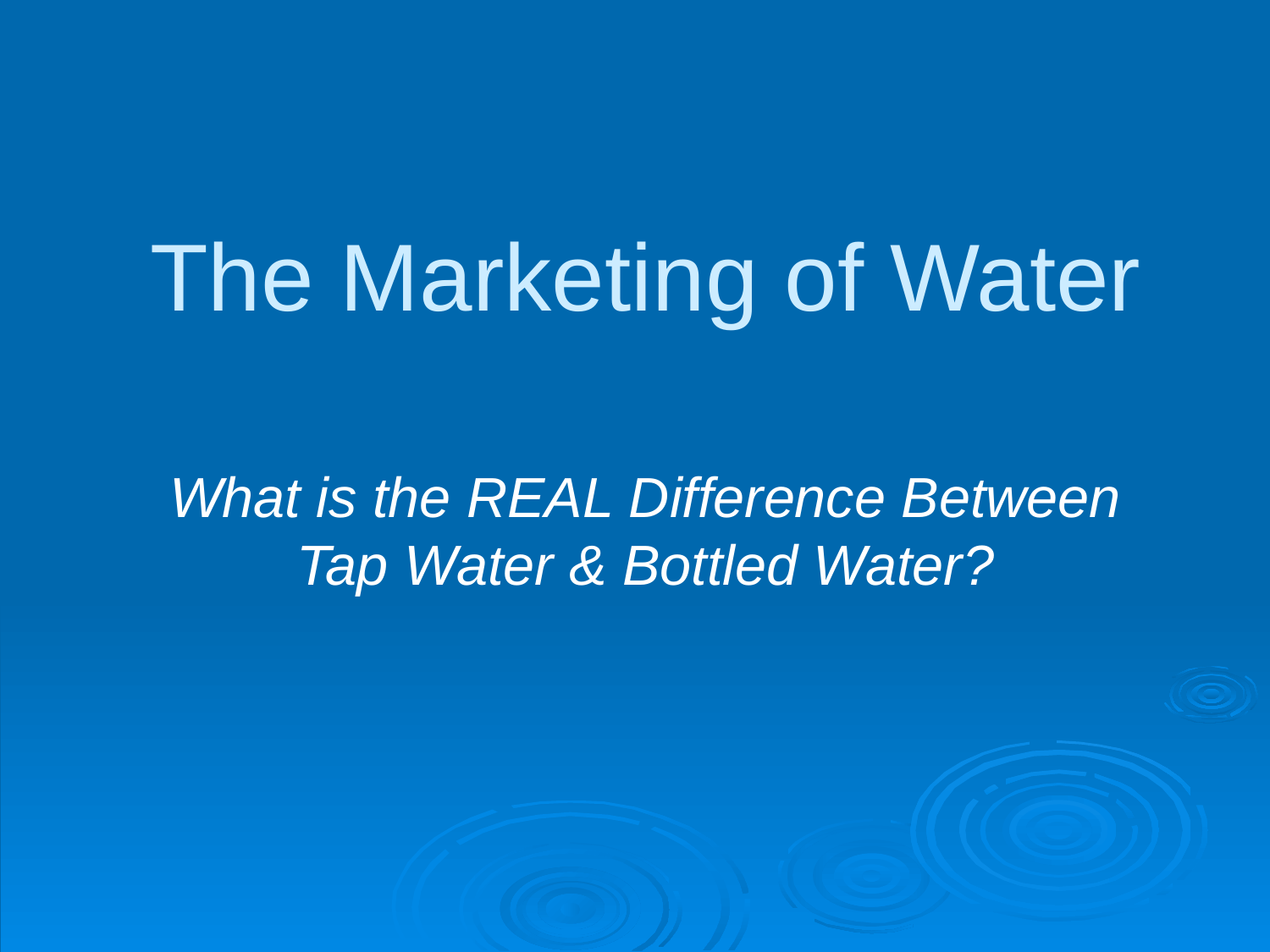

# The Marketing of Water
What is the REAL Difference Between Tap Water & Bottled Water?